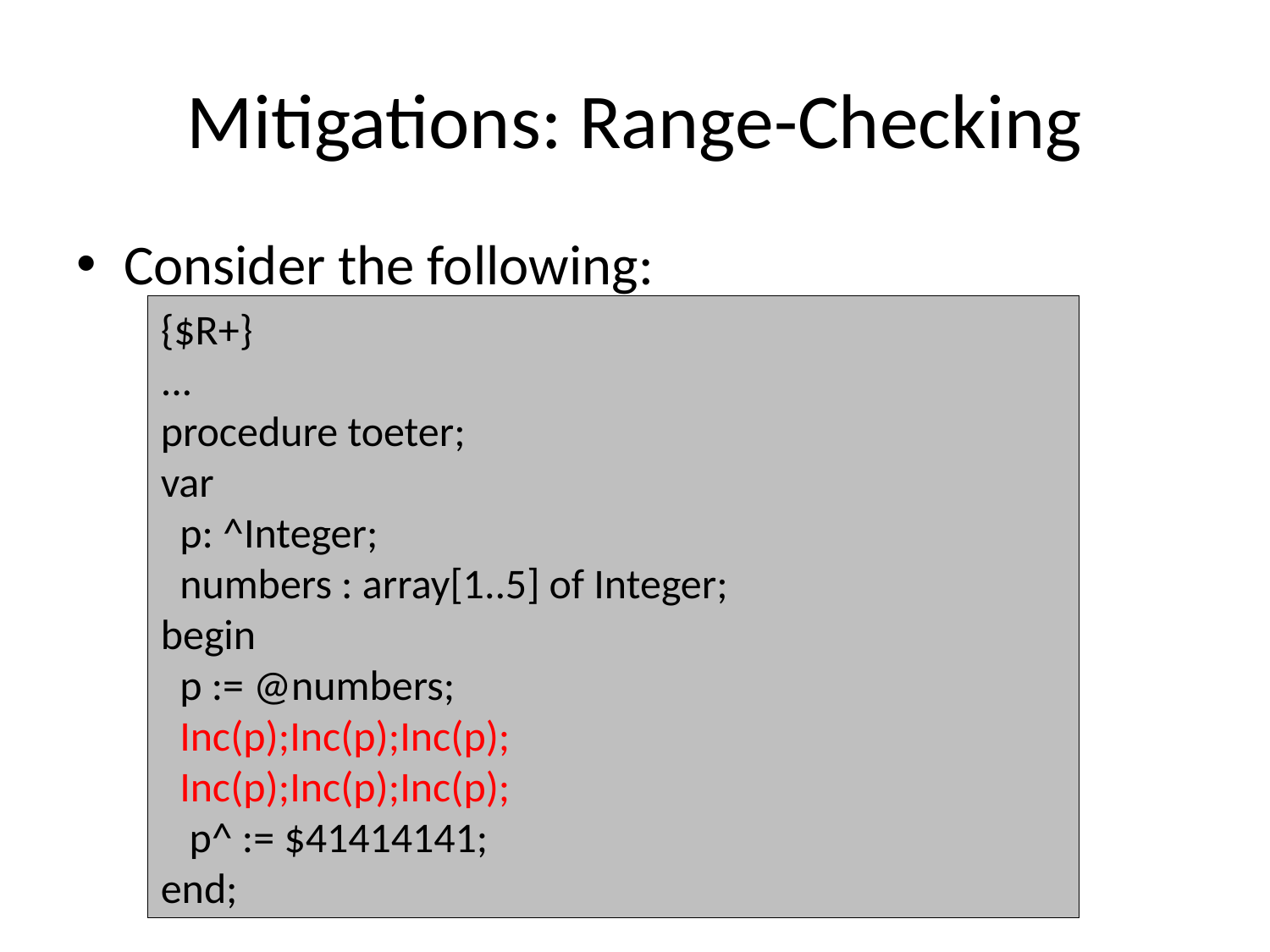

# Mitigations: Range-Checking
Consider the following:
{$R+}
...
procedure toeter;
var
  p: ^Integer;
  numbers : array[1..5] of Integer;
begin
  p := @numbers;
  Inc(p);Inc(p);Inc(p);
  Inc(p);Inc(p);Inc(p);
   p^ := $41414141;
end;